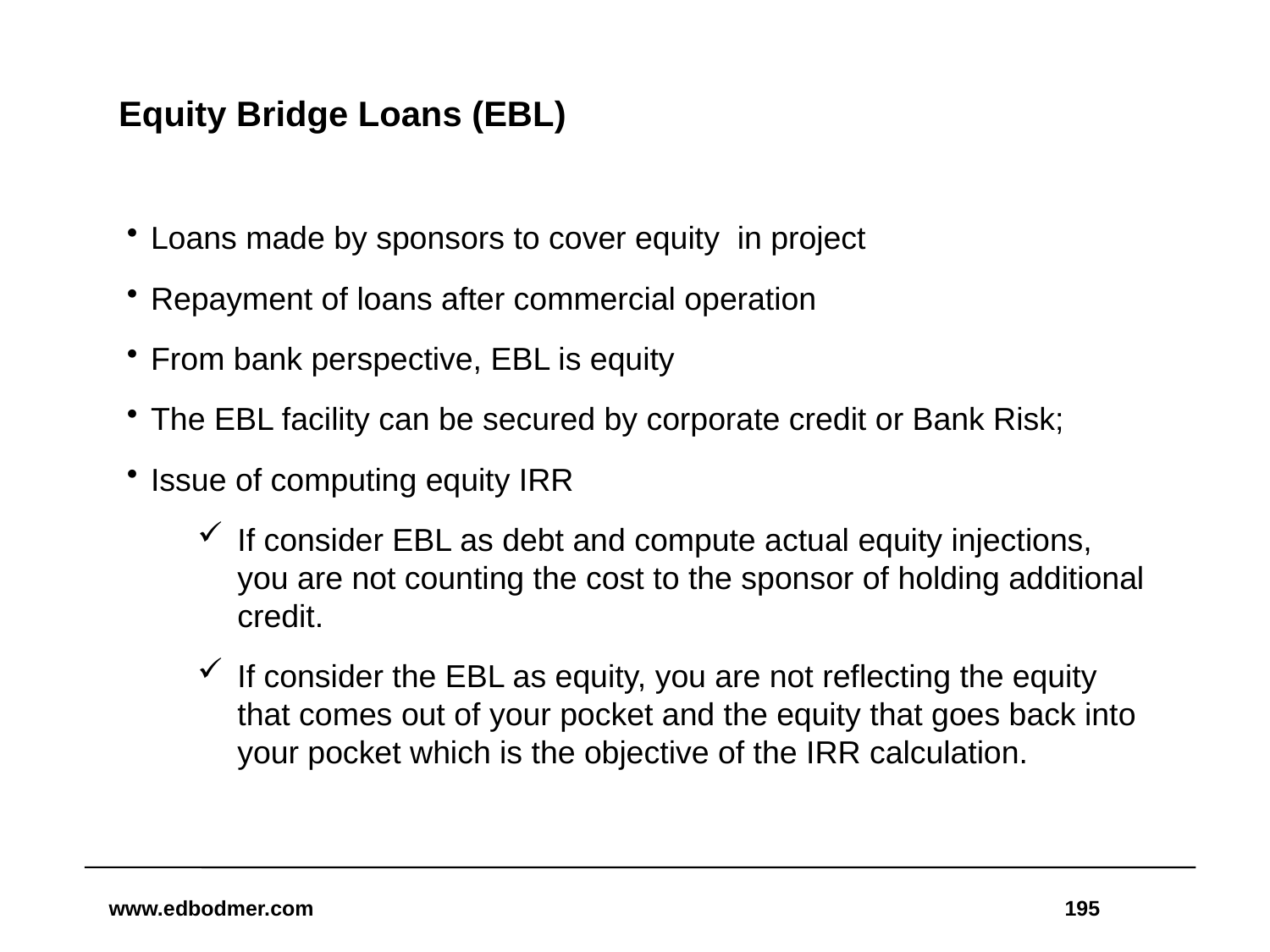

# Equity Bridge Loans (EBL)
Loans made by sponsors to cover equity  in project
Repayment of loans after commercial operation
From bank perspective, EBL is equity
The EBL facility can be secured by corporate credit or Bank Risk;
Issue of computing equity IRR
If consider EBL as debt and compute actual equity injections, you are not counting the cost to the sponsor of holding additional credit.
If consider the EBL as equity, you are not reflecting the equity that comes out of your pocket and the equity that goes back into your pocket which is the objective of the IRR calculation.